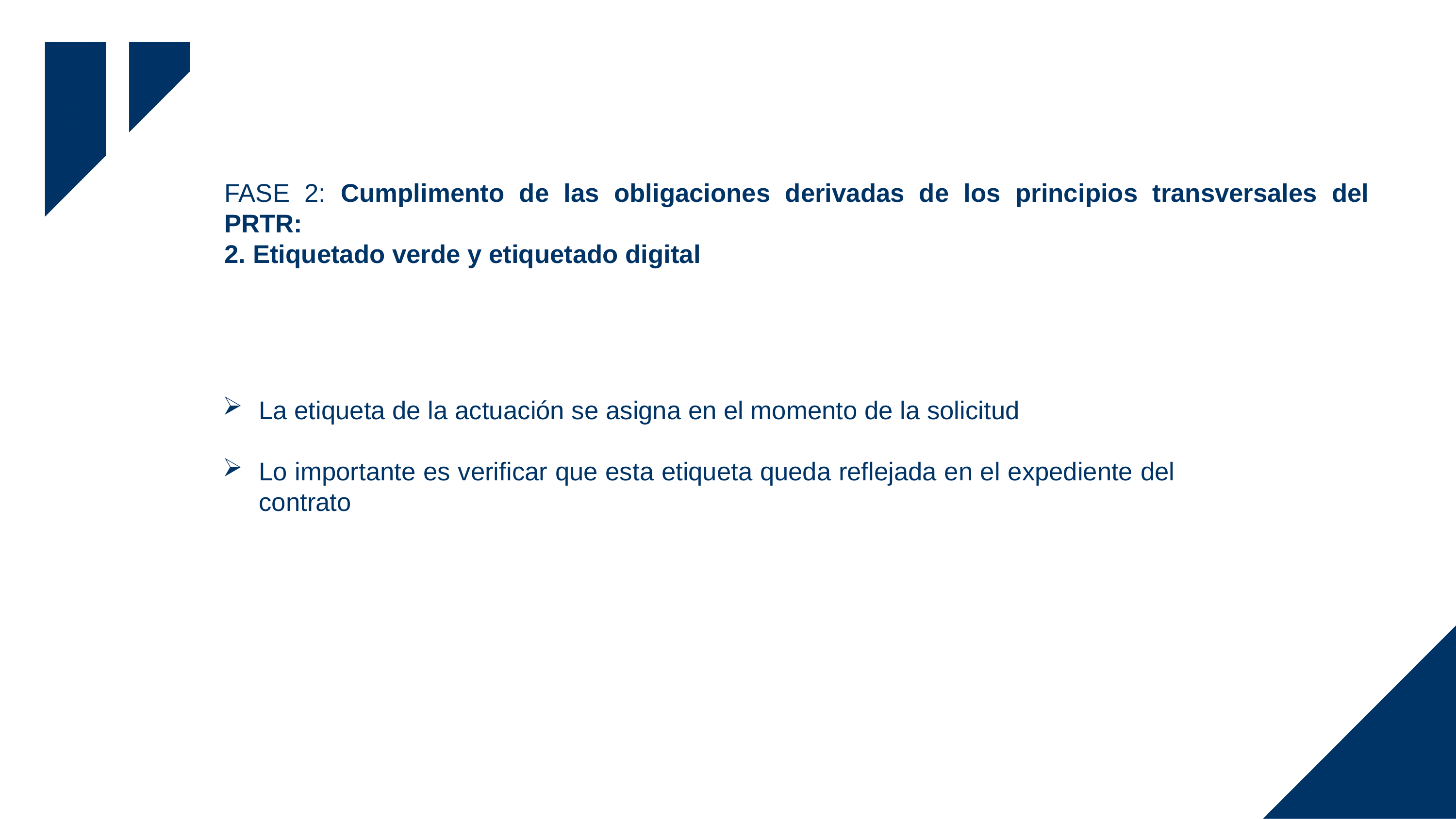

FASE 2: Cumplimento de las obligaciones derivadas de los principios transversales del PRTR:
2. Etiquetado verde y etiquetado digital

La etiqueta de la actuación se asigna en el momento de la solicitud

Lo importante es verificar que esta etiqueta queda reflejada en el expediente del contrato